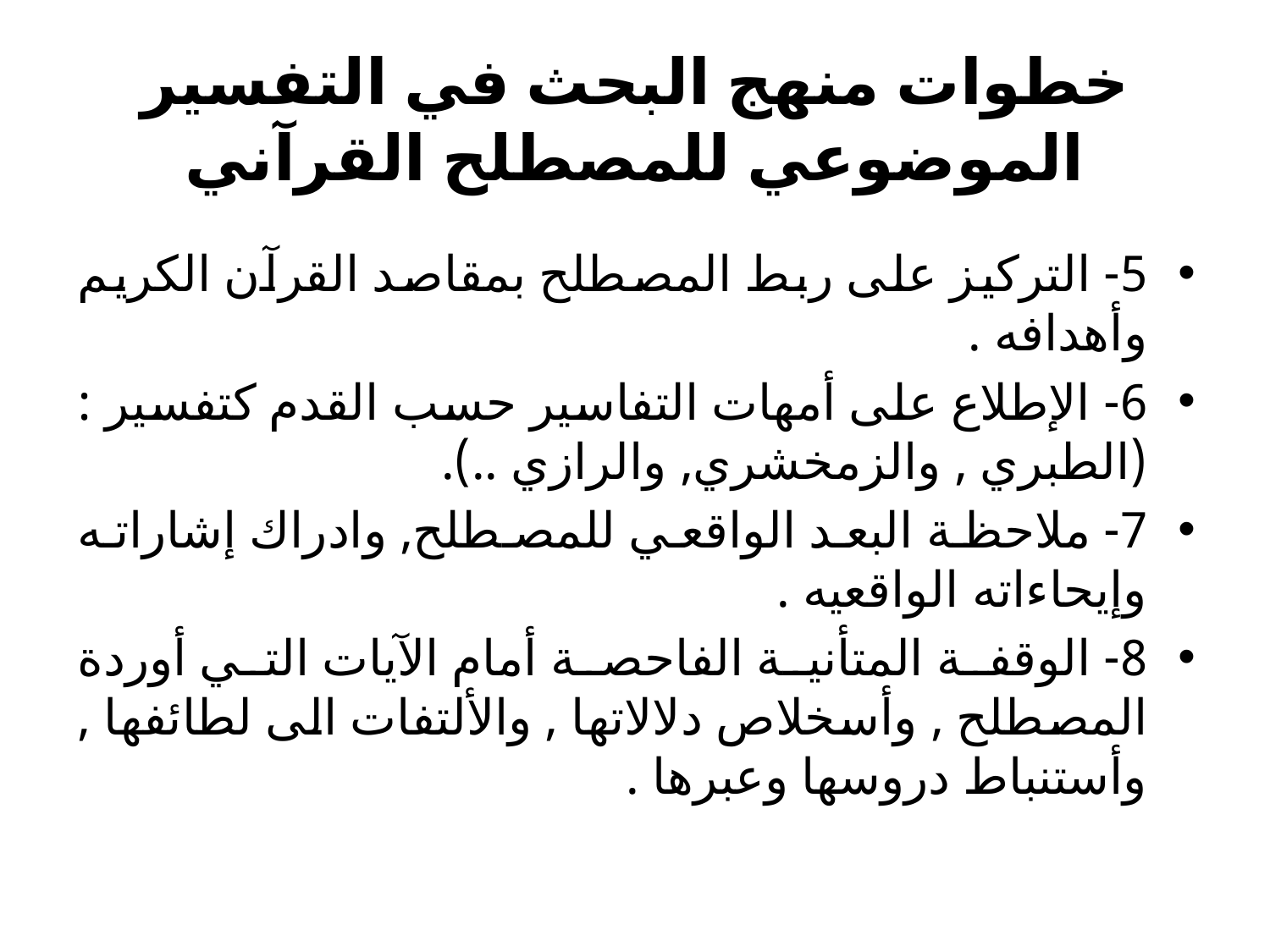

# خطوات منهج البحث في التفسير الموضوعي للمصطلح القرآني
5- التركيز على ربط المصطلح بمقاصد القرآن الكريم وأهدافه .
6- الإطلاع على أمهات التفاسير حسب القدم كتفسير : (الطبري , والزمخشري, والرازي ..).
7- ملاحظة البعد الواقعي للمصطلح, وادراك إشاراته وإيحاءاته الواقعيه .
8- الوقفة المتأنية الفاحصة أمام الآيات التي أوردة المصطلح , وأسخلاص دلالاتها , والألتفات الى لطائفها , وأستنباط دروسها وعبرها .